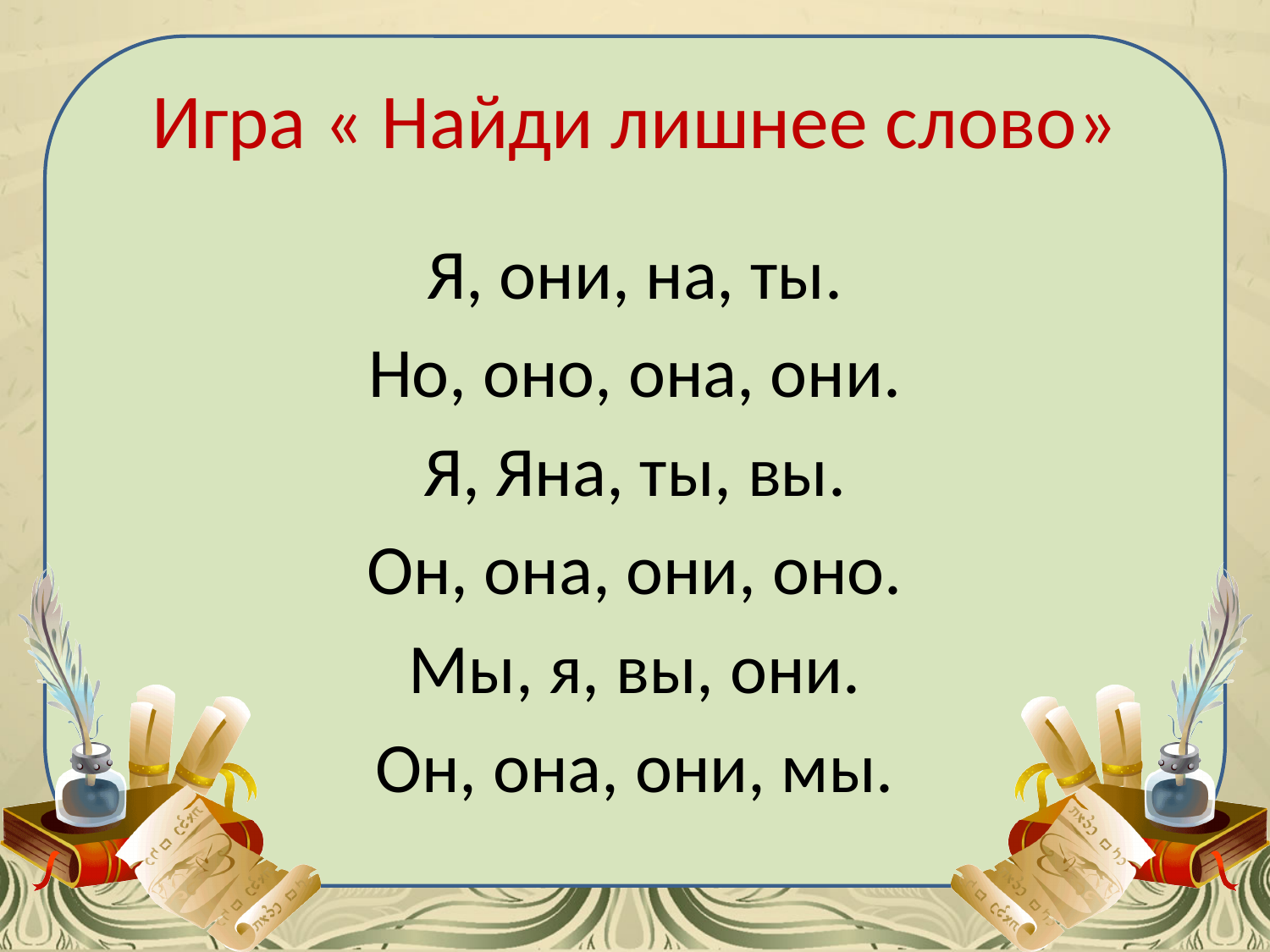

# Игра « Найди лишнее слово»
Я, они, на, ты.
Но, оно, она, они.
Я, Яна, ты, вы.
Он, она, они, оно.
Мы, я, вы, они.
Он, она, они, мы.